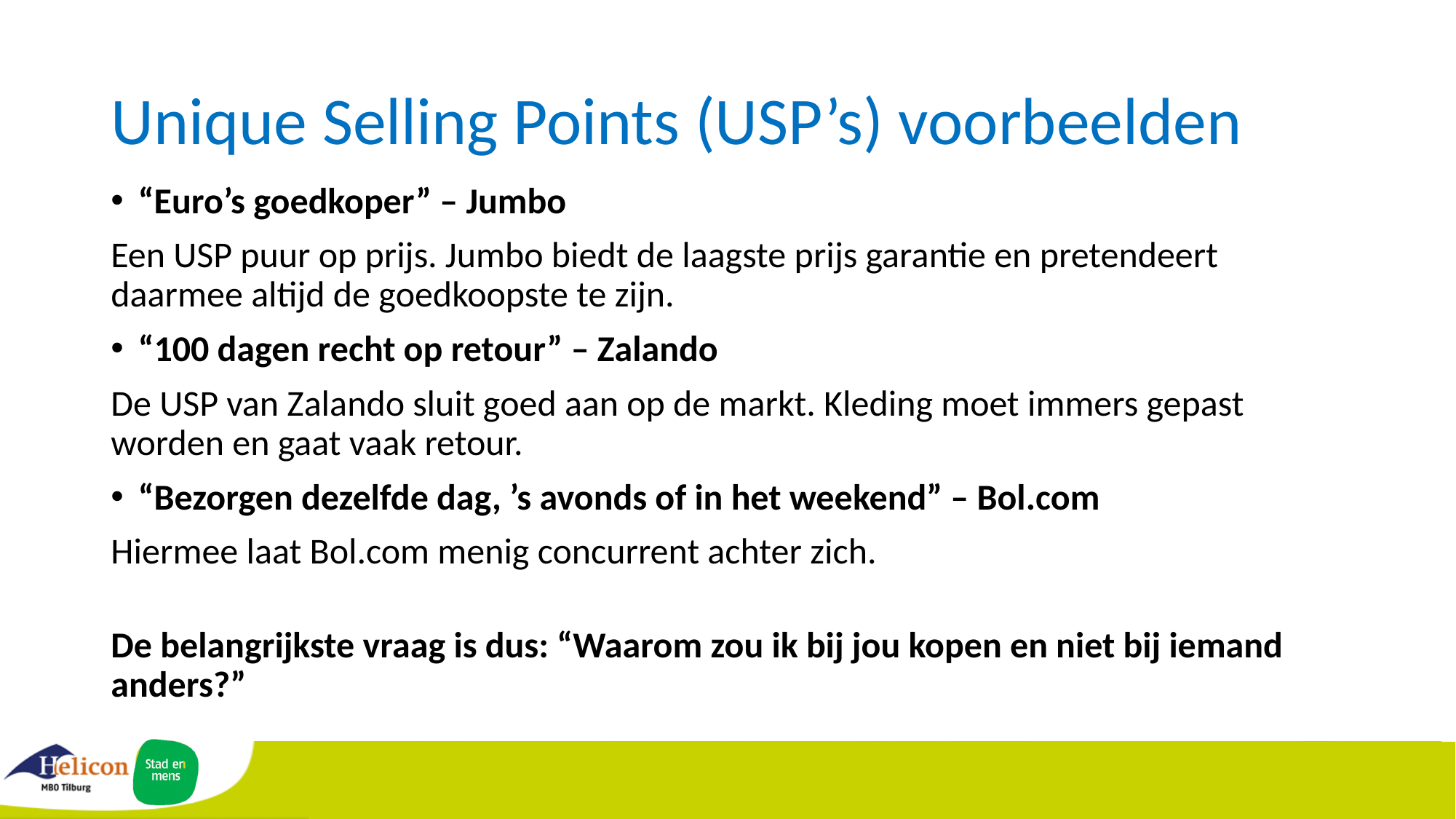

# Unique Selling Points (USP’s) voorbeelden
“Euro’s goedkoper” – Jumbo
Een USP puur op prijs. Jumbo biedt de laagste prijs garantie en pretendeert daarmee altijd de goedkoopste te zijn.
“100 dagen recht op retour” – Zalando
De USP van Zalando sluit goed aan op de markt. Kleding moet immers gepast worden en gaat vaak retour.
“Bezorgen dezelfde dag, ’s avonds of in het weekend” – Bol.com
Hiermee laat Bol.com menig concurrent achter zich.
De belangrijkste vraag is dus: “Waarom zou ik bij jou kopen en niet bij iemand anders?”